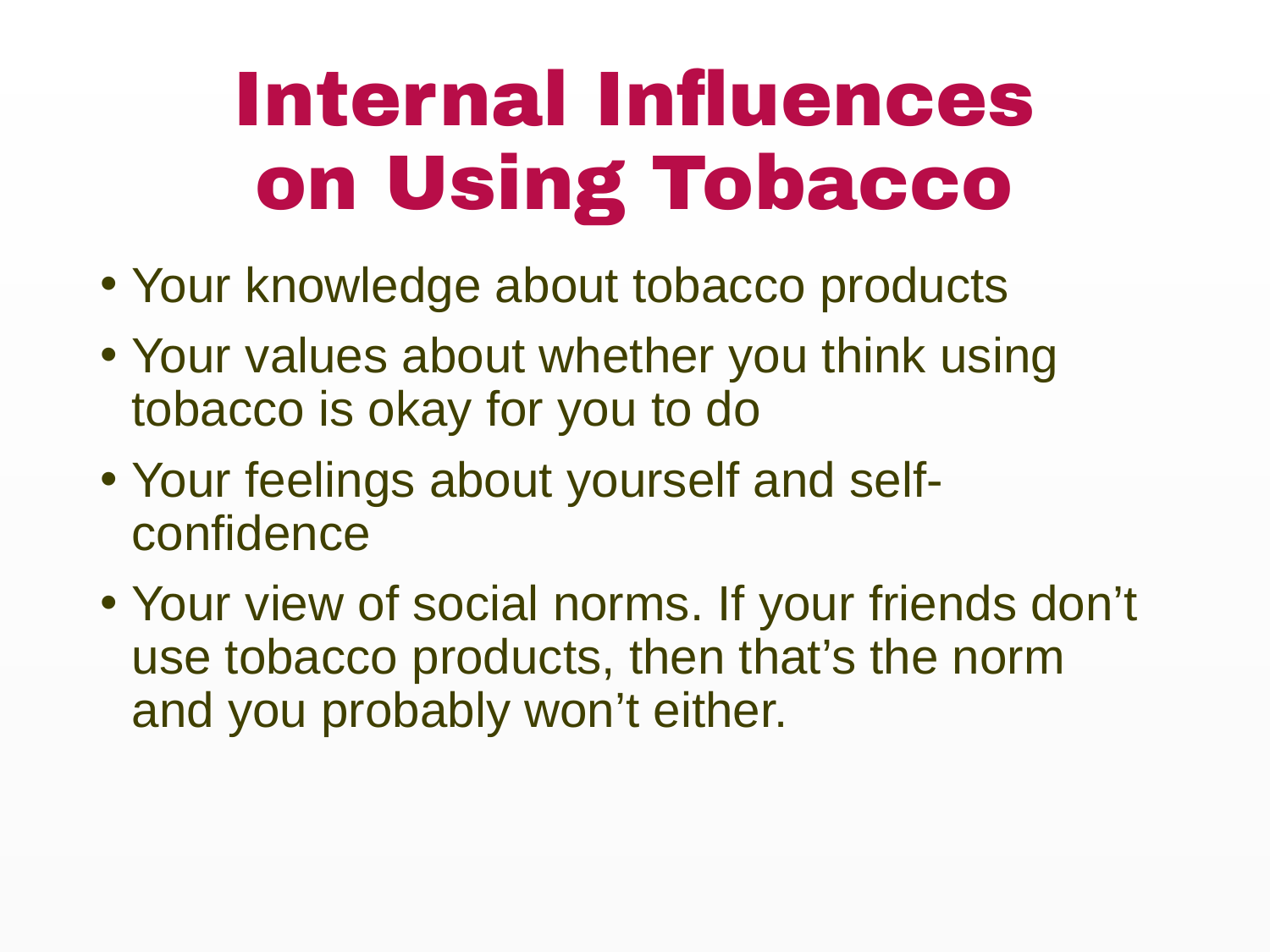

# Internal Influences on Using Tobacco
Your knowledge about tobacco products
Your values about whether you think using tobacco is okay for you to do
Your feelings about yourself and self-confidence
Your view of social norms. If your friends don’t use tobacco products, then that’s the norm and you probably won’t either.